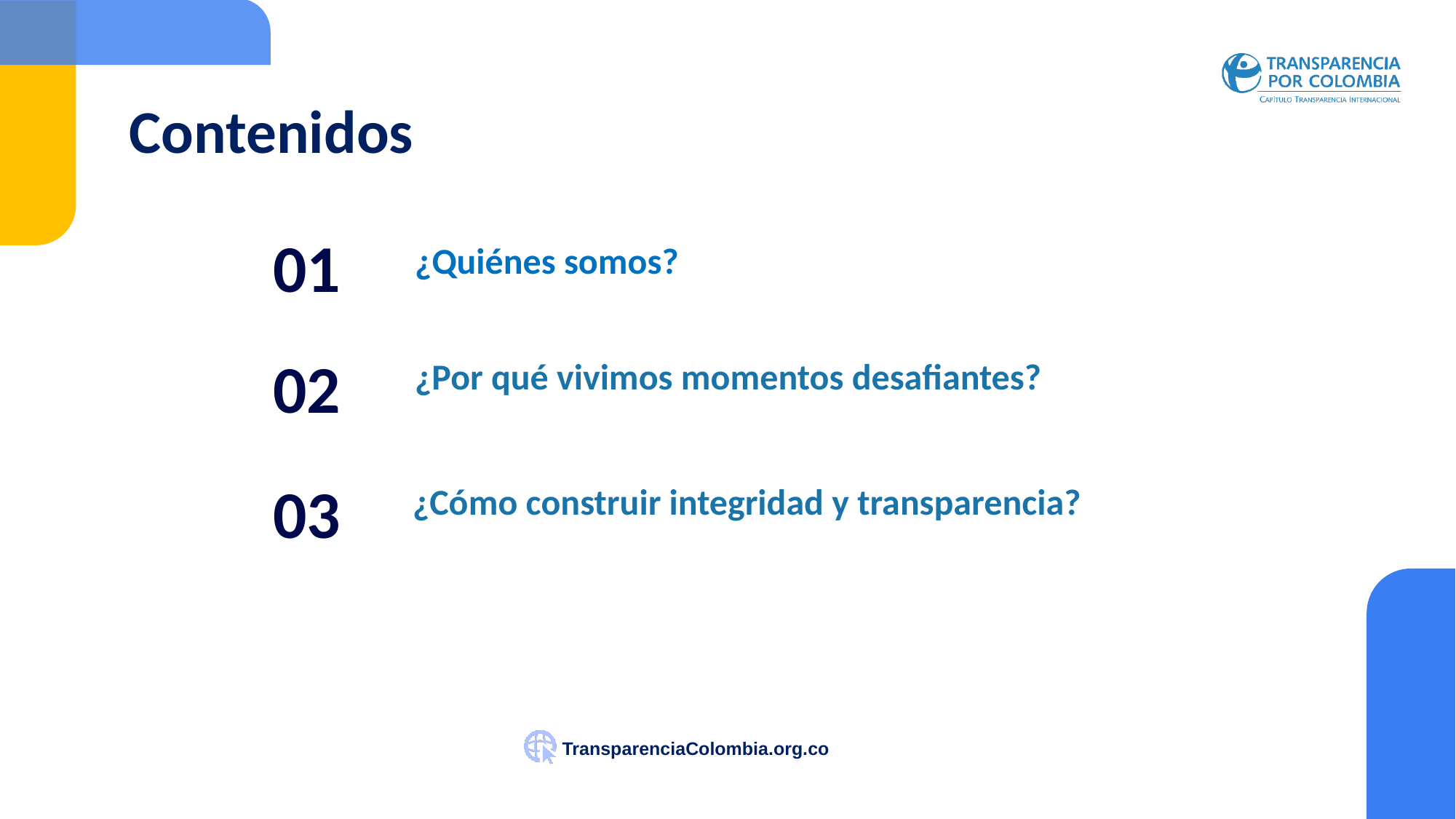

Contenidos
01
¿Quiénes somos?
02
¿Por qué vivimos momentos desafiantes?
03
¿Cómo construir integridad y transparencia?